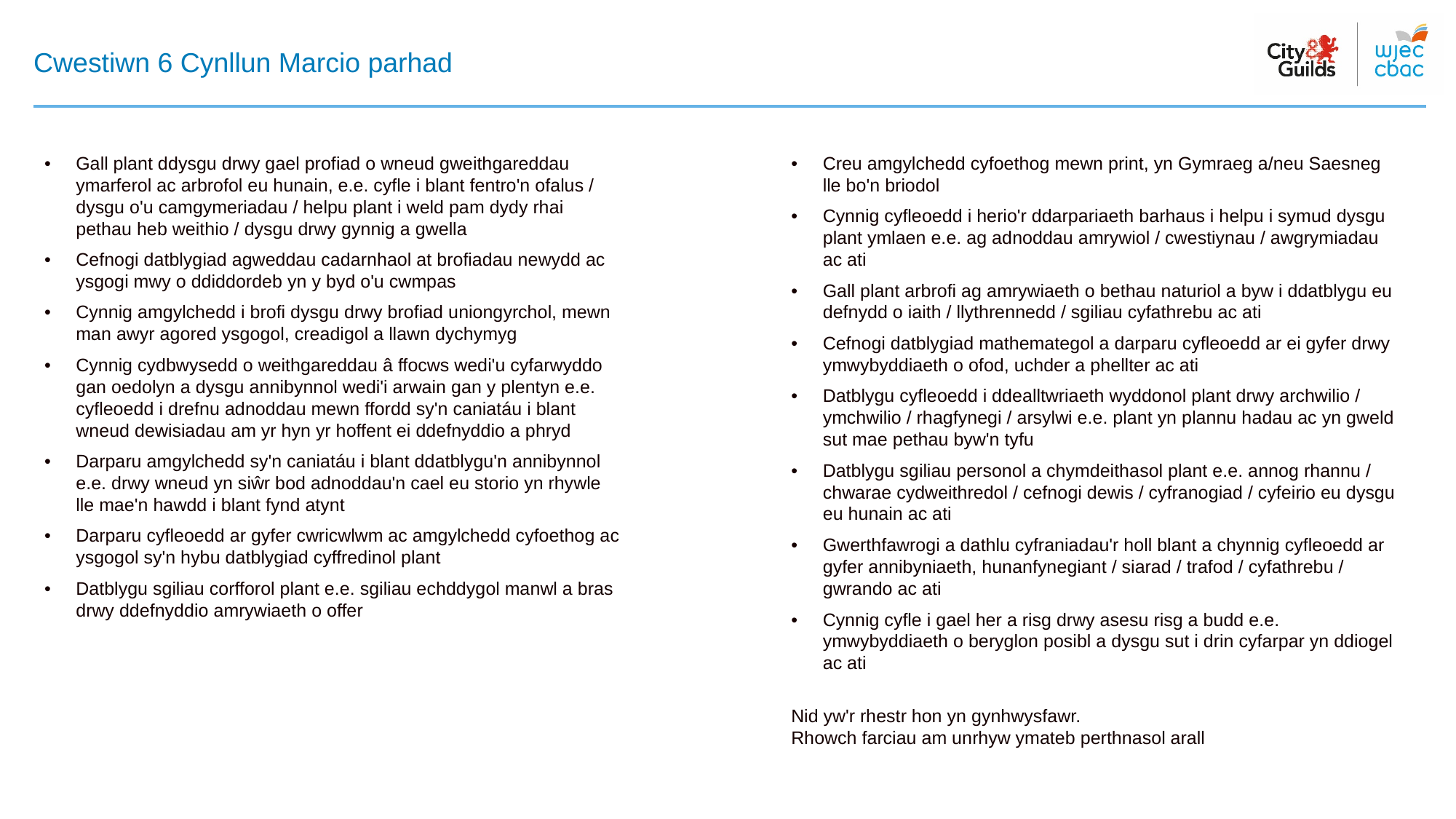

# Cwestiwn 6 Cynllun Marcio parhad
• 	Gall plant ddysgu drwy gael profiad o wneud gweithgareddau ymarferol ac arbrofol eu hunain, e.e. cyfle i blant fentro'n ofalus / dysgu o'u camgymeriadau / helpu plant i weld pam dydy rhai pethau heb weithio / dysgu drwy gynnig a gwella
• 	Cefnogi datblygiad agweddau cadarnhaol at brofiadau newydd ac ysgogi mwy o ddiddordeb yn y byd o'u cwmpas
• 	Cynnig amgylchedd i brofi dysgu drwy brofiad uniongyrchol, mewn man awyr agored ysgogol, creadigol a llawn dychymyg
• 	Cynnig cydbwysedd o weithgareddau â ffocws wedi'u cyfarwyddo gan oedolyn a dysgu annibynnol wedi'i arwain gan y plentyn e.e. cyfleoedd i drefnu adnoddau mewn ffordd sy'n caniatáu i blant wneud dewisiadau am yr hyn yr hoffent ei ddefnyddio a phryd
• 	Darparu amgylchedd sy'n caniatáu i blant ddatblygu'n annibynnol e.e. drwy wneud yn siŵr bod adnoddau'n cael eu storio yn rhywle lle mae'n hawdd i blant fynd atynt
• 	Darparu cyfleoedd ar gyfer cwricwlwm ac amgylchedd cyfoethog ac ysgogol sy'n hybu datblygiad cyffredinol plant
• 	Datblygu sgiliau corfforol plant e.e. sgiliau echddygol manwl a bras drwy ddefnyddio amrywiaeth o offer

• 	Creu amgylchedd cyfoethog mewn print, yn Gymraeg a/neu Saesneg lle bo'n briodol
• 	Cynnig cyfleoedd i herio'r ddarpariaeth barhaus i helpu i symud dysgu plant ymlaen e.e. ag adnoddau amrywiol / cwestiynau / awgrymiadau ac ati
• 	Gall plant arbrofi ag amrywiaeth o bethau naturiol a byw i ddatblygu eu defnydd o iaith / llythrennedd / sgiliau cyfathrebu ac ati
• 	Cefnogi datblygiad mathemategol a darparu cyfleoedd ar ei gyfer drwy ymwybyddiaeth o ofod, uchder a phellter ac ati
• 	Datblygu cyfleoedd i ddealltwriaeth wyddonol plant drwy archwilio / ymchwilio / rhagfynegi / arsylwi e.e. plant yn plannu hadau ac yn gweld sut mae pethau byw'n tyfu
• 	Datblygu sgiliau personol a chymdeithasol plant e.e. annog rhannu / chwarae cydweithredol / cefnogi dewis / cyfranogiad / cyfeirio eu dysgu eu hunain ac ati
• 	Gwerthfawrogi a dathlu cyfraniadau'r holl blant a chynnig cyfleoedd ar gyfer annibyniaeth, hunanfynegiant / siarad / trafod / cyfathrebu / gwrando ac ati
• 	Cynnig cyfle i gael her a risg drwy asesu risg a budd e.e. ymwybyddiaeth o beryglon posibl a dysgu sut i drin cyfarpar yn ddiogel ac ati

Nid yw'r rhestr hon yn gynhwysfawr.
Rhowch farciau am unrhyw ymateb perthnasol arall